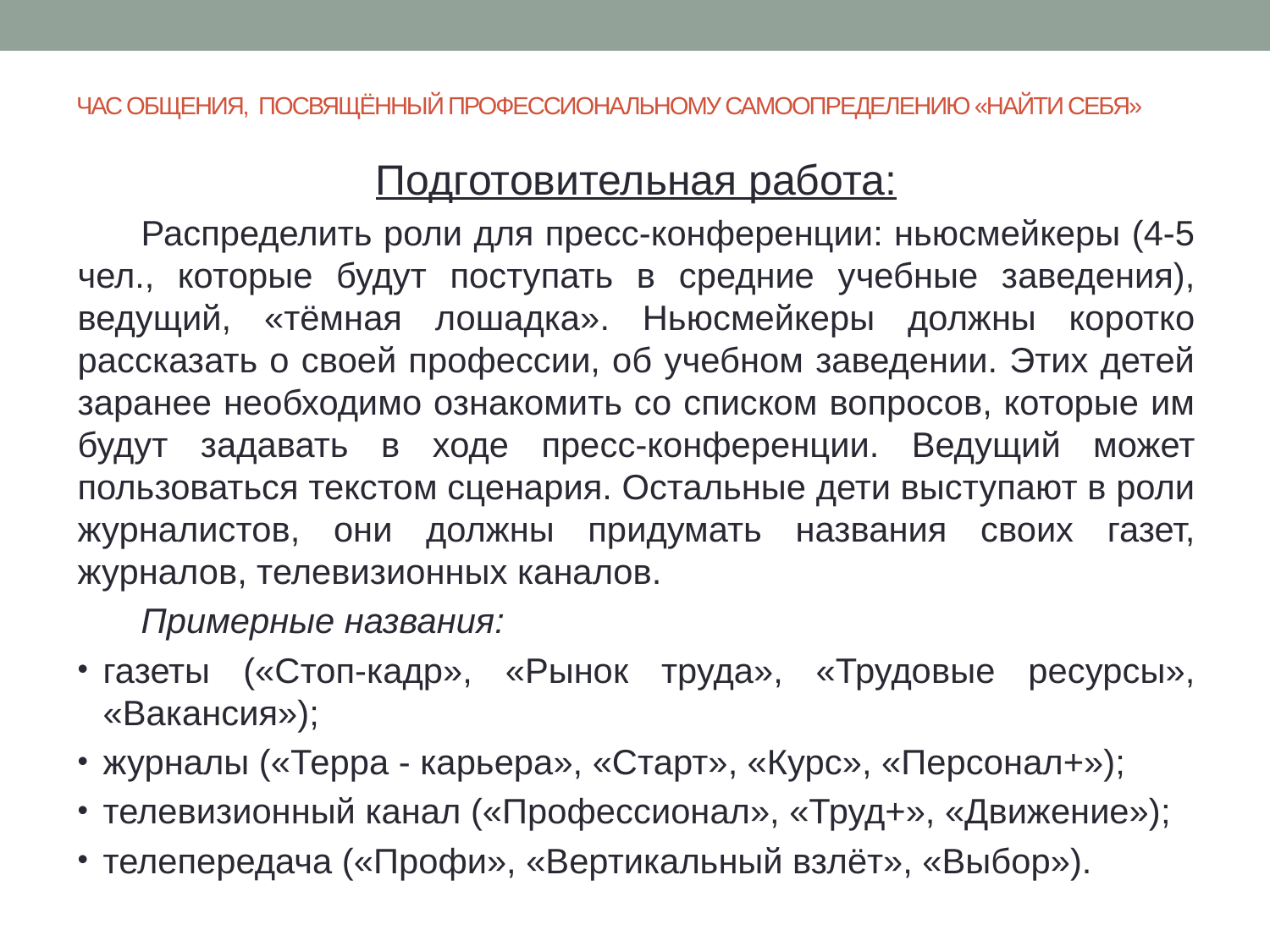

# Час общения,  посвящённый профессиональному самоопределению «Найти себя»
Подготовительная работа:
Распределить роли для пресс-конференции: ньюсмейкеры (4-5 чел., которые будут поступать в средние учебные заведения), ведущий, «тёмная лошадка». Ньюсмейкеры должны коротко рассказать о своей профессии, об учебном заведении. Этих детей заранее необходимо ознакомить со списком вопросов, которые им будут задавать в ходе пресс-конференции. Ведущий может пользоваться текстом сценария. Остальные дети выступают в роли журналистов, они должны придумать названия своих газет, журналов, телевизионных каналов.
Примерные названия:
газеты («Стоп-кадр», «Рынок труда», «Трудовые ресурсы», «Вакансия»);
журналы («Терра - карьера», «Старт», «Курс», «Персонал+»);
телевизионный канал («Профессионал», «Труд+», «Движение»);
телепередача («Профи», «Вертикальный взлёт», «Выбор»).